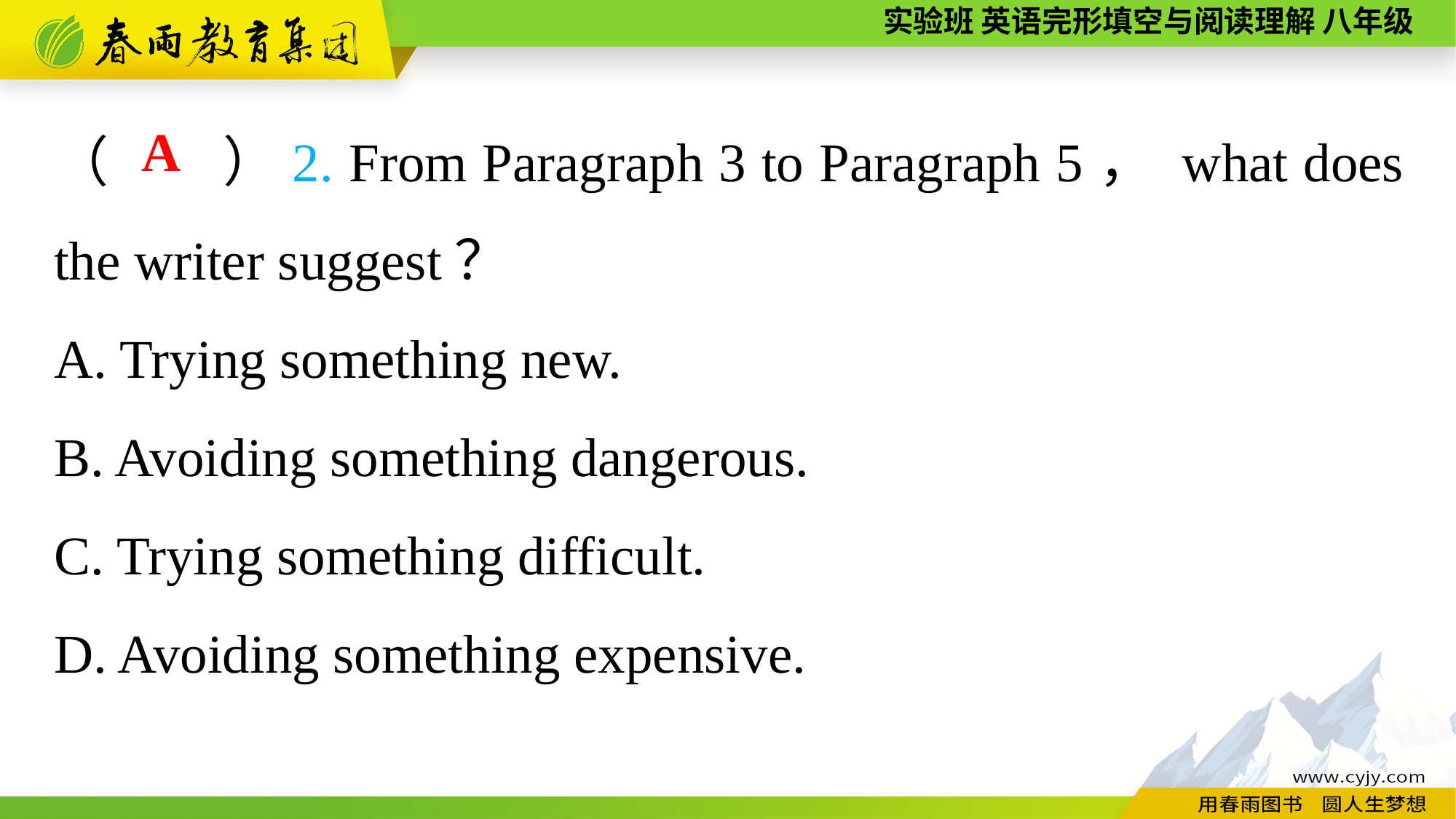

（　　）2. From Paragraph 3 to Paragraph 5， what does the writer suggest？
A. Trying something new.
B. Avoiding something dangerous.
C. Trying something difficult.
D. Avoiding something expensive.
A